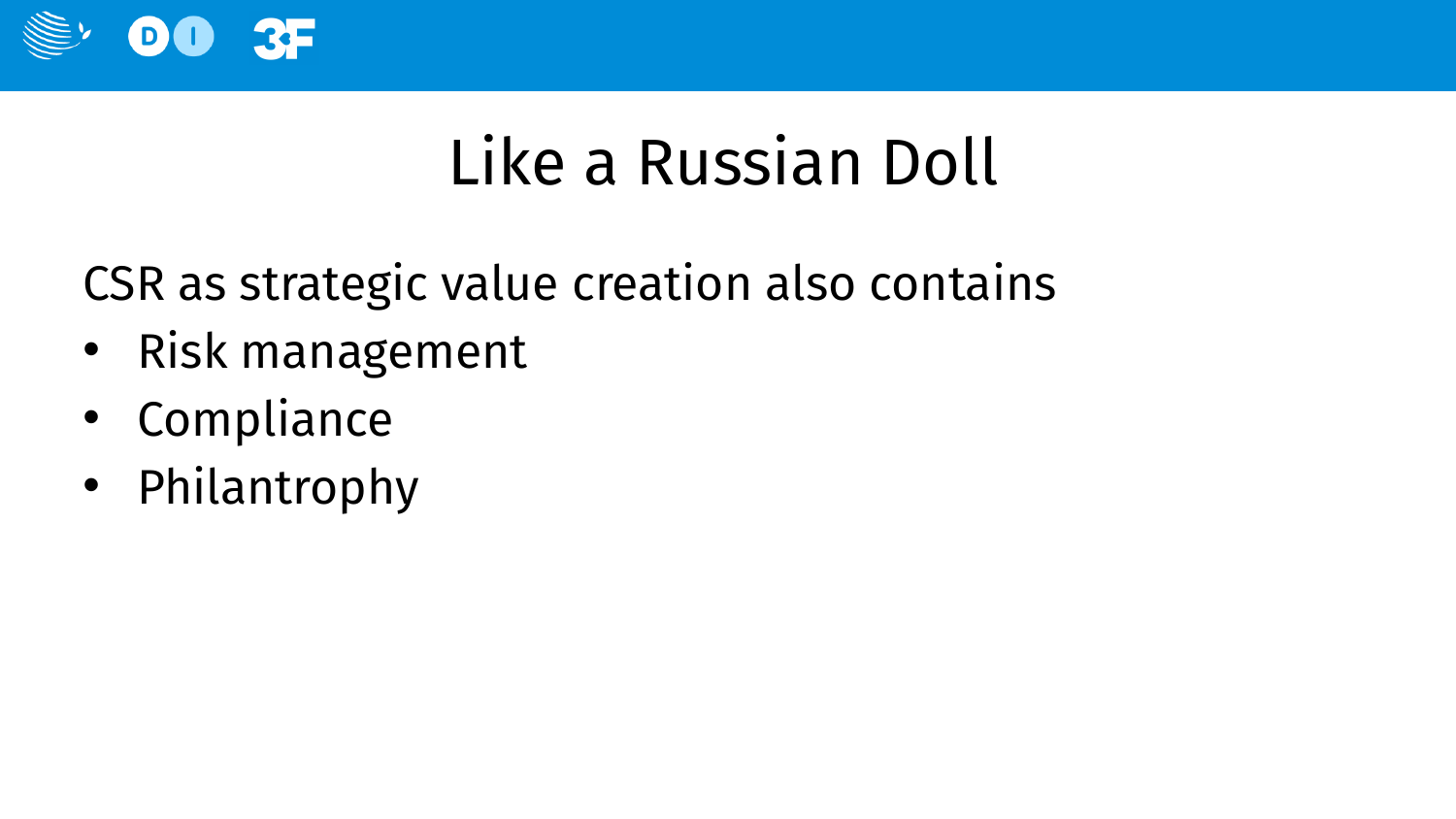

# Like a Russian Doll
CSR as strategic value creation also contains
Risk management
Compliance
Philantrophy